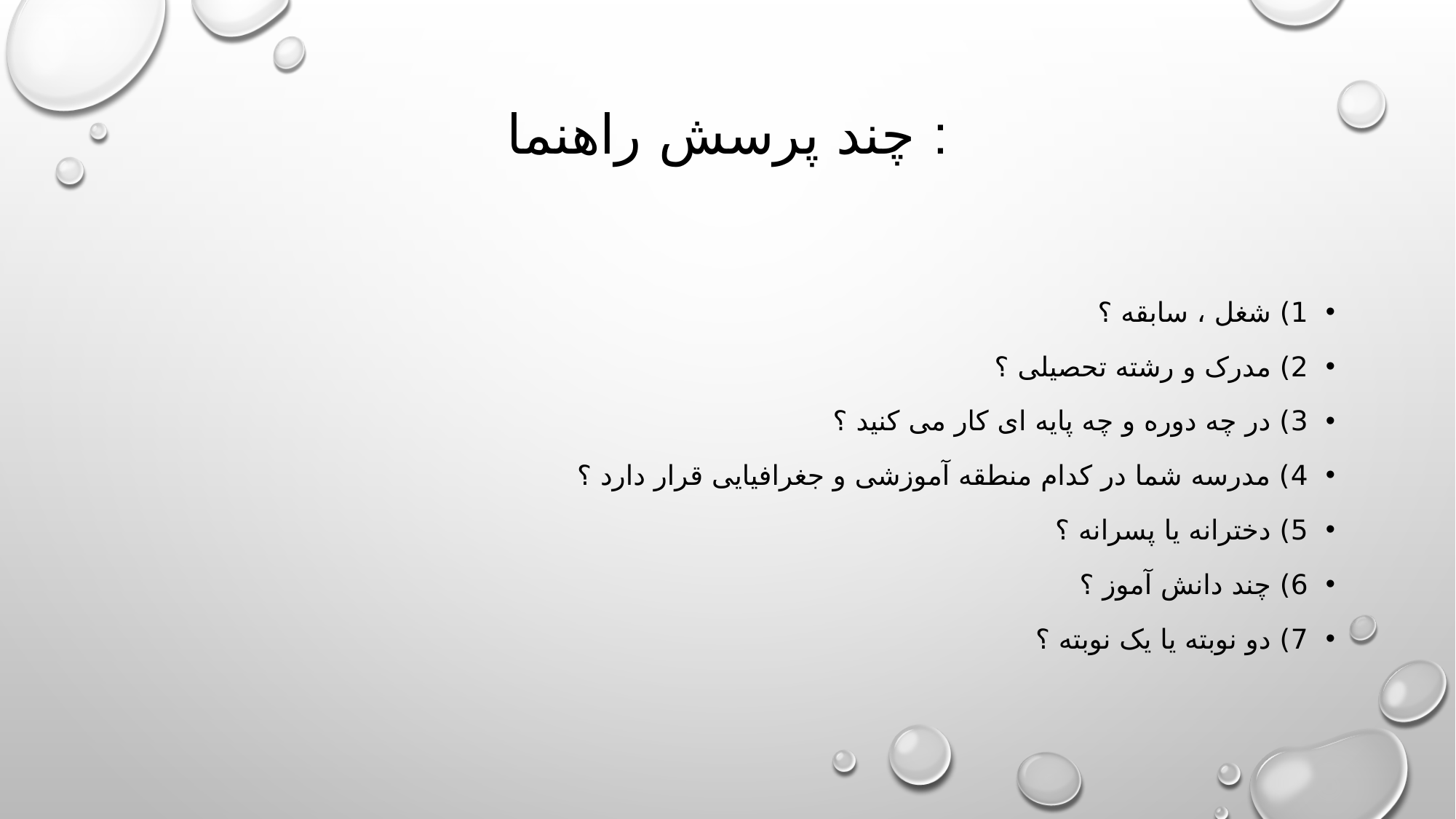

# چند پرسش راهنما :
1) شغل ، سابقه ؟
2) مدرک و رشته تحصیلی ؟
3) در چه دوره و چه پایه ای کار می کنید ؟
4) مدرسه شما در کدام منطقه آموزشی و جغرافیایی قرار دارد ؟
5) دخترانه یا پسرانه ؟
6) چند دانش آموز ؟
7) دو نوبته یا یک نوبته ؟